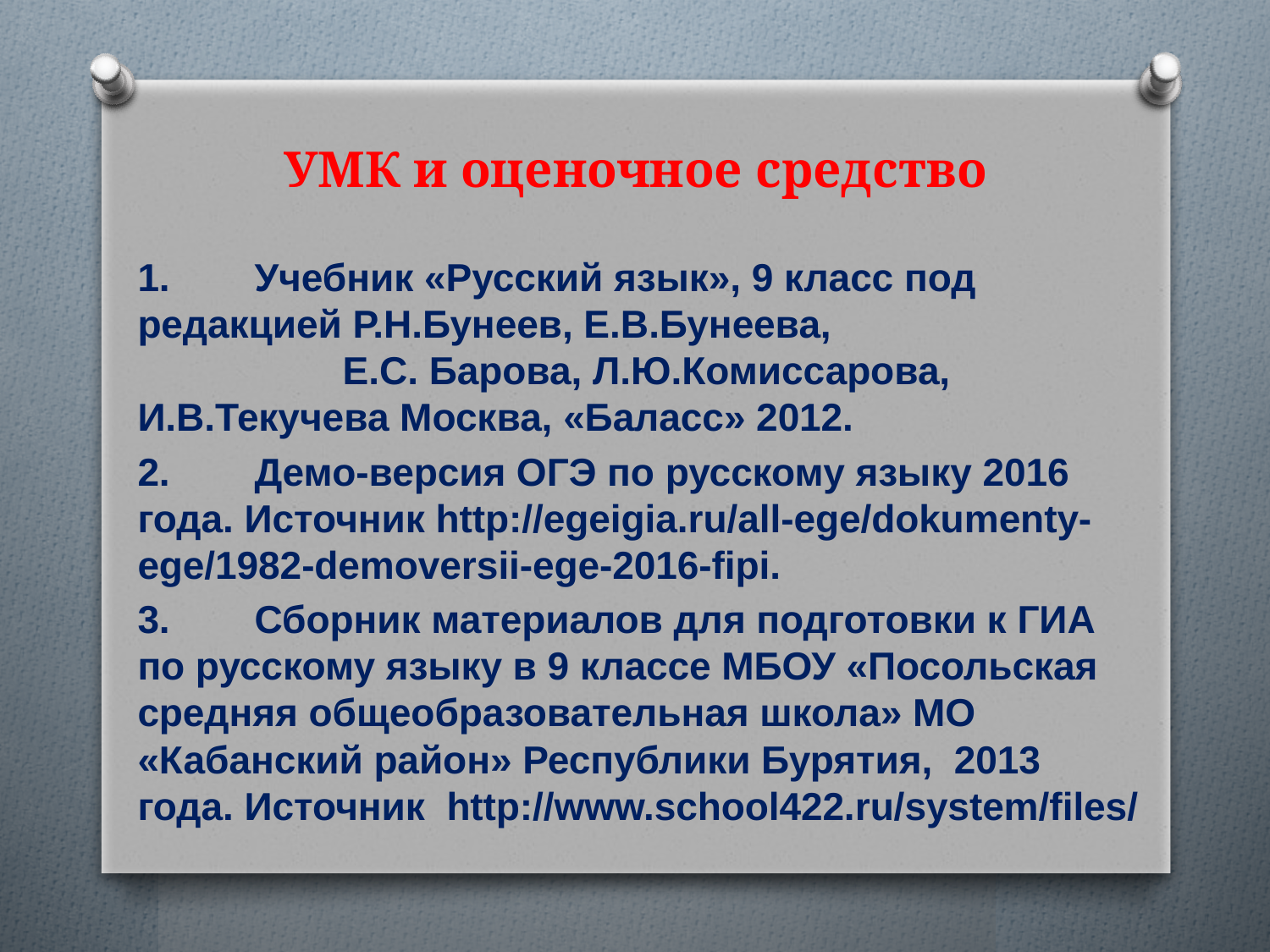

# УМК и оценочное средство
1.	Учебник «Русский язык», 9 класс под редакцией Р.Н.Бунеев, Е.В.Бунеева,                                                Е.С. Барова, Л.Ю.Комиссарова, И.В.Текучева Москва, «Баласс» 2012.
2.	Демо-версия ОГЭ по русскому языку 2016 года. Источник http://egeigia.ru/all-ege/dokumenty-ege/1982-demoversii-ege-2016-fipi.
3.	Сборник материалов для подготовки к ГИА по русскому языку в 9 классе МБОУ «Посольская средняя общеобразовательная школа» МО «Кабанский район» Республики Бурятия,  2013 года. Источник  http://www.school422.ru/system/files/